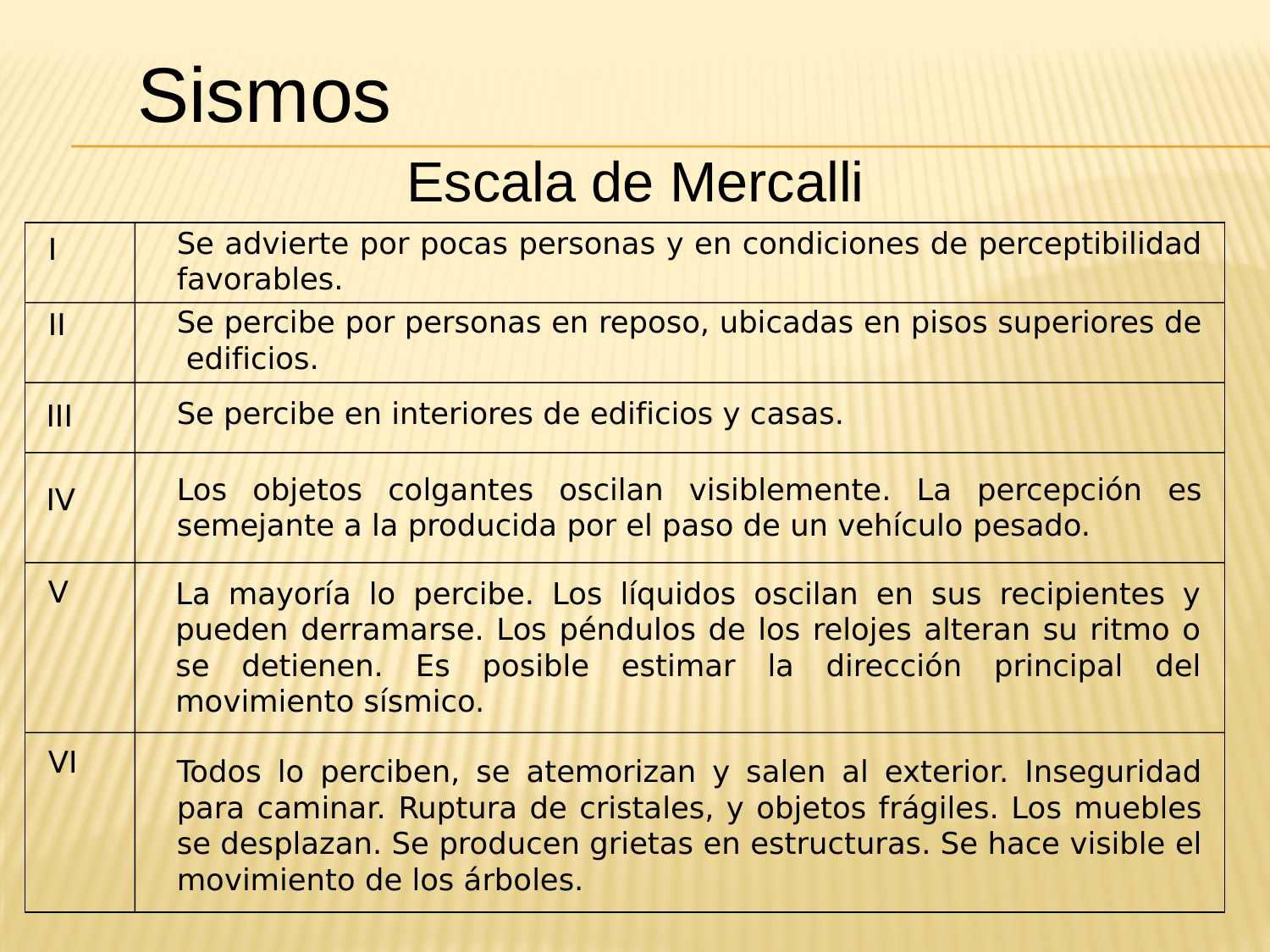

Sismos
Escala de Mercalli

I

Se advierte por pocas personas y en condiciones de perceptibilidad favorables.
II

Se percibe por personas en reposo, ubicadas en pisos superiores de  edificios.

Se percibe en interiores de edificios y casas.
III

Los objetos colgantes oscilan visiblemente. La percepción es semejante a la producida por el paso de un vehículo pesado.
IV
V

La mayoría lo percibe. Los líquidos oscilan en sus recipientes y pueden derramarse. Los péndulos de los relojes alteran su ritmo o se detienen. Es posible estimar la dirección principal del movimiento sísmico.

VI

Todos lo perciben, se atemorizan y salen al exterior. Inseguridad para caminar. Ruptura de cristales, y objetos frágiles. Los muebles se desplazan. Se producen grietas en estructuras. Se hace visible el movimiento de los árboles.